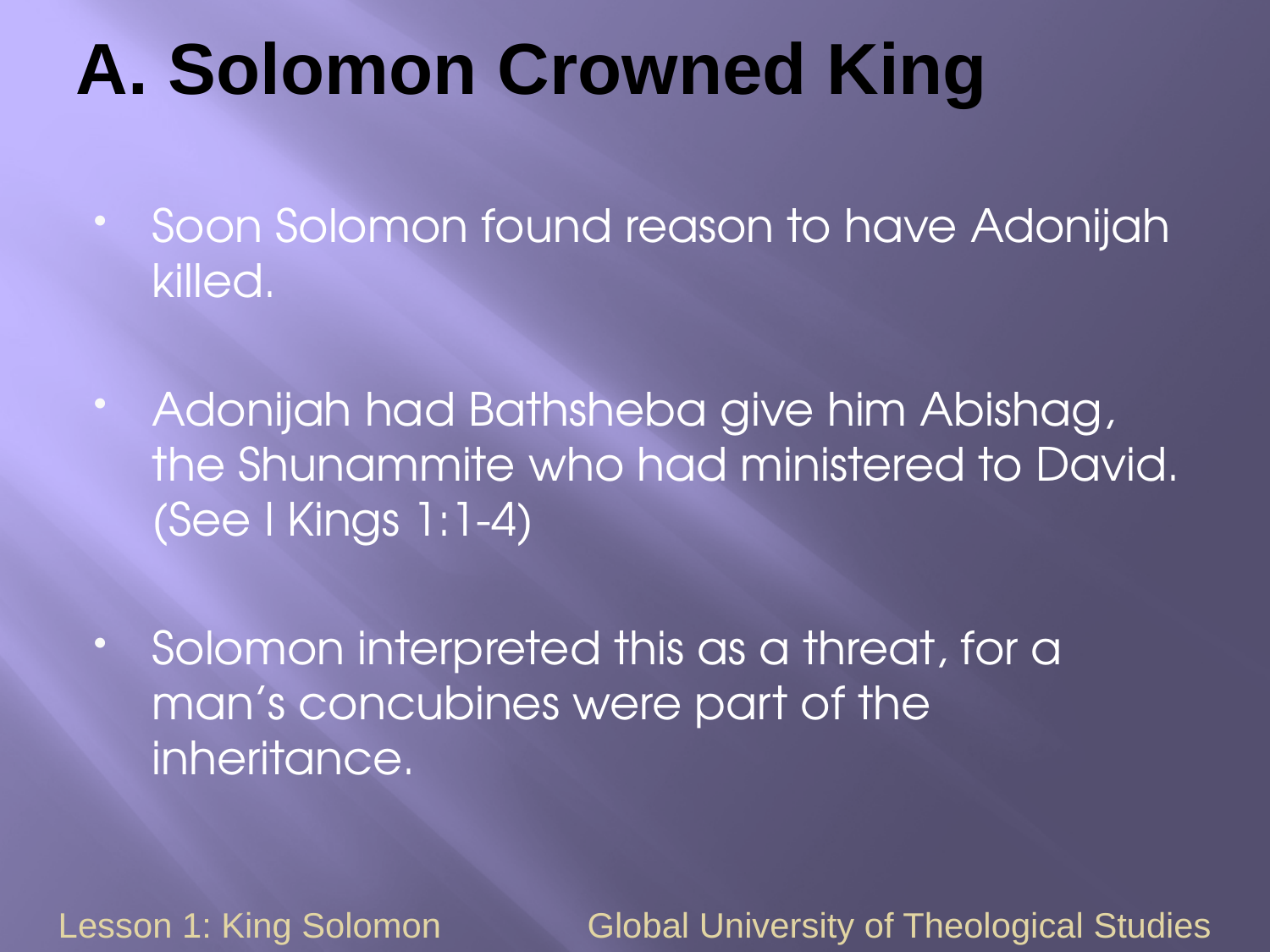

# A. Solomon Crowned King
Soon Solomon found reason to have Adonijah killed.

Adonijah had Bathsheba give him Abishag, the Shunammite who had ministered to David. (See I Kings 1:1-4)

Solomon interpreted this as a threat, for a man’s concubines were part of the inheritance.

Lesson 1: King Solomon               Global University of Theological Studies